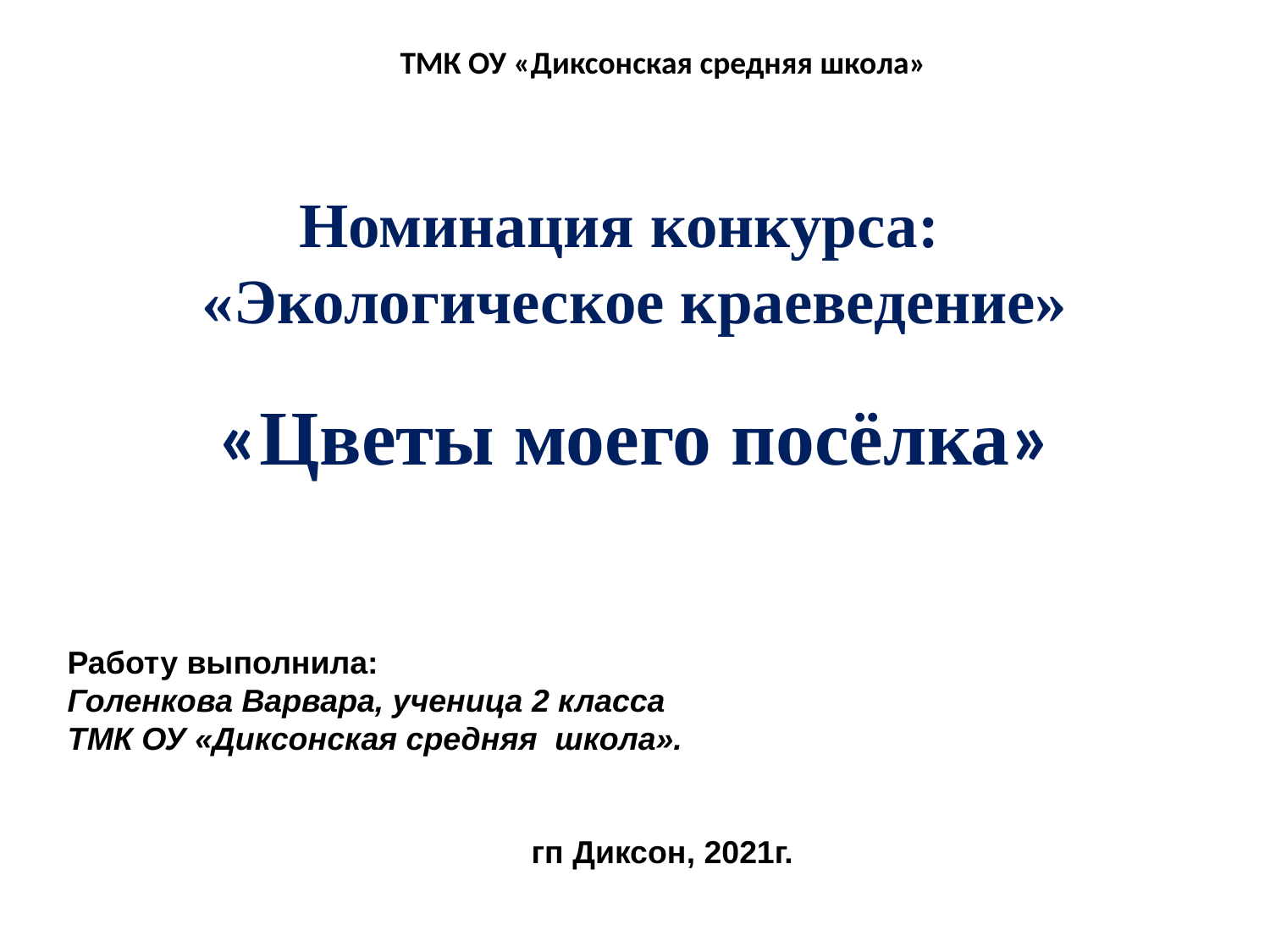

ТМК ОУ «Диксонская средняя школа»
Номинация конкурса:
«Экологическое краеведение»

«Цветы моего посёлка»
Работу выполнила:
Голенкова Варвара, ученица 2 класса
ТМК ОУ «Диксонская средняя  школа».

гп Диксон, 2021г.